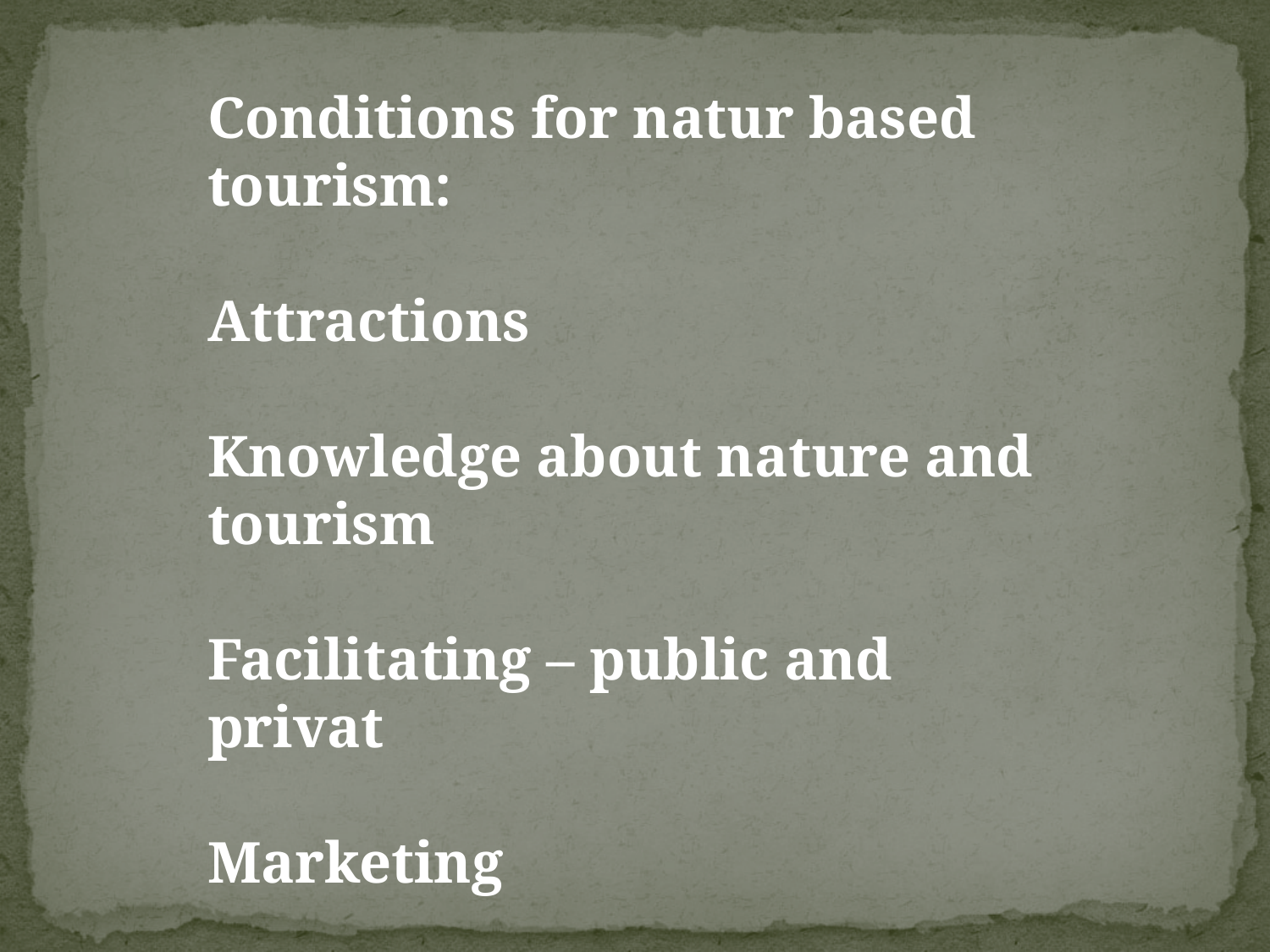

Conditions for natur based tourism:

Attractions

Knowledge about nature and tourism

Facilitating – public and privat

Marketing